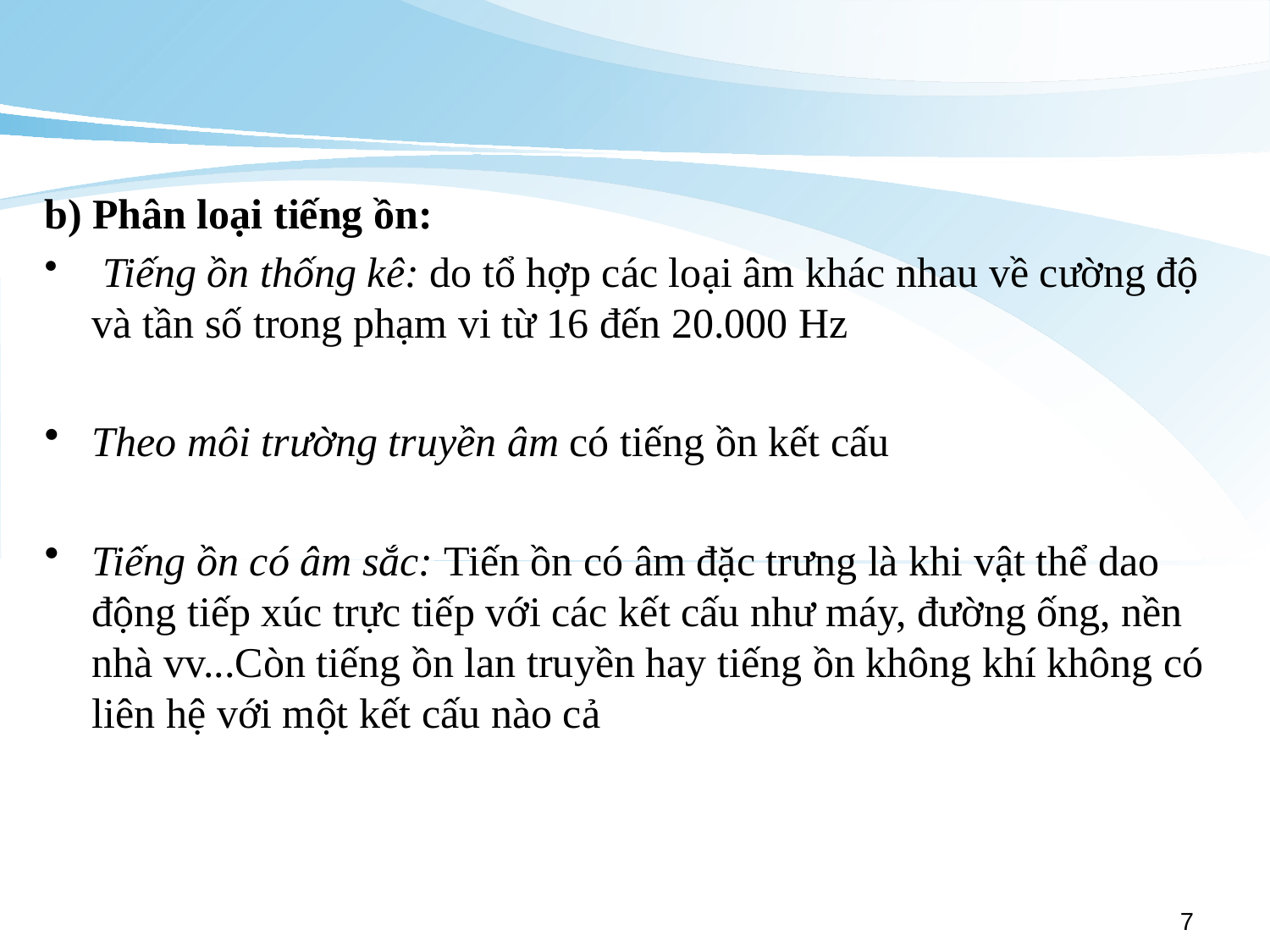

b) Phân loại tiếng ồn:
 Tiếng ồn thống kê: do tổ hợp các loại âm khác nhau về cường độ và tần số trong phạm vi từ 16 đến 20.000 Hz

Theo môi trường truyền âm có tiếng ồn kết cấu

Tiếng ồn có âm sắc: Tiến ồn có âm đặc trưng là khi vật thể dao động tiếp xúc trực tiếp với các kết cấu như máy, đường ống, nền nhà vv...Còn tiếng ồn lan truyền hay tiếng ồn không khí không có liên hệ với một kết cấu nào cả

7